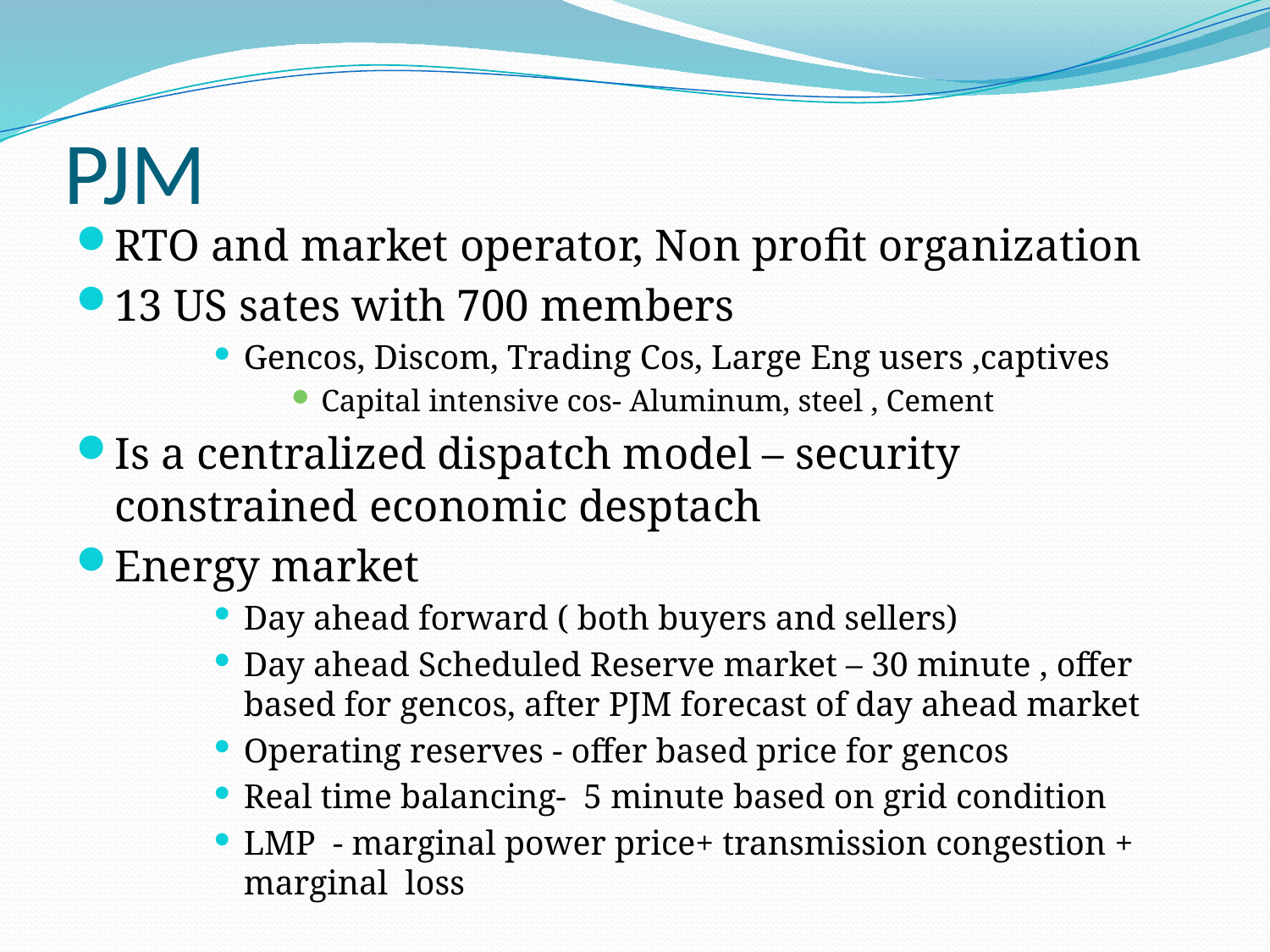

# PJM
RTO and market operator, Non profit organization
13 US sates with 700 members
Gencos, Discom, Trading Cos, Large Eng users ,captives
Capital intensive cos- Aluminum, steel , Cement
Is a centralized dispatch model – security constrained economic desptach
Energy market
Day ahead forward ( both buyers and sellers)
Day ahead Scheduled Reserve market – 30 minute , offer based for gencos, after PJM forecast of day ahead market
Operating reserves - offer based price for gencos
Real time balancing-  5 minute based on grid condition
LMP  - marginal power price+ transmission congestion + marginal  loss